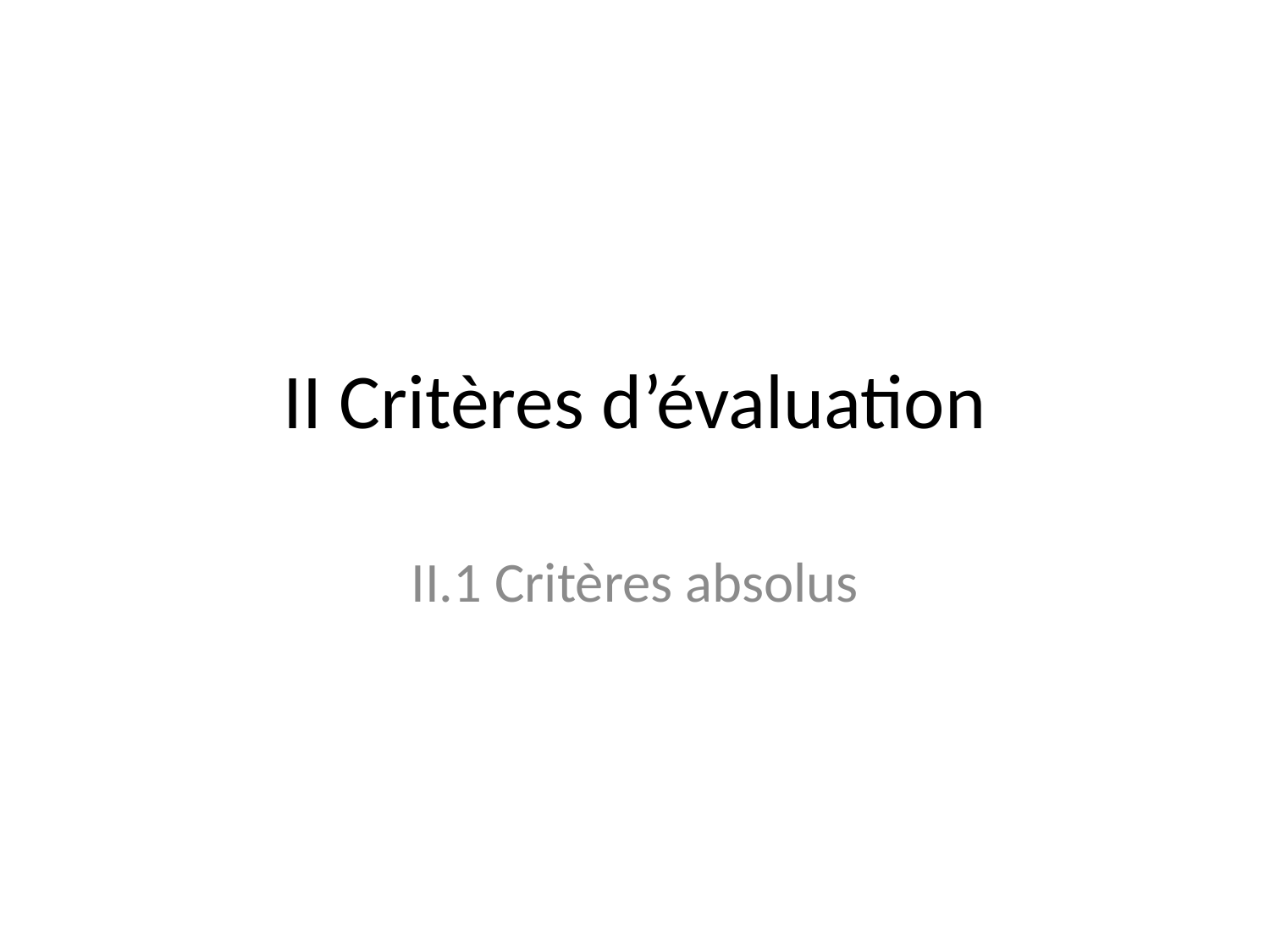

# II Critères d’évaluation
II.1 Critères absolus